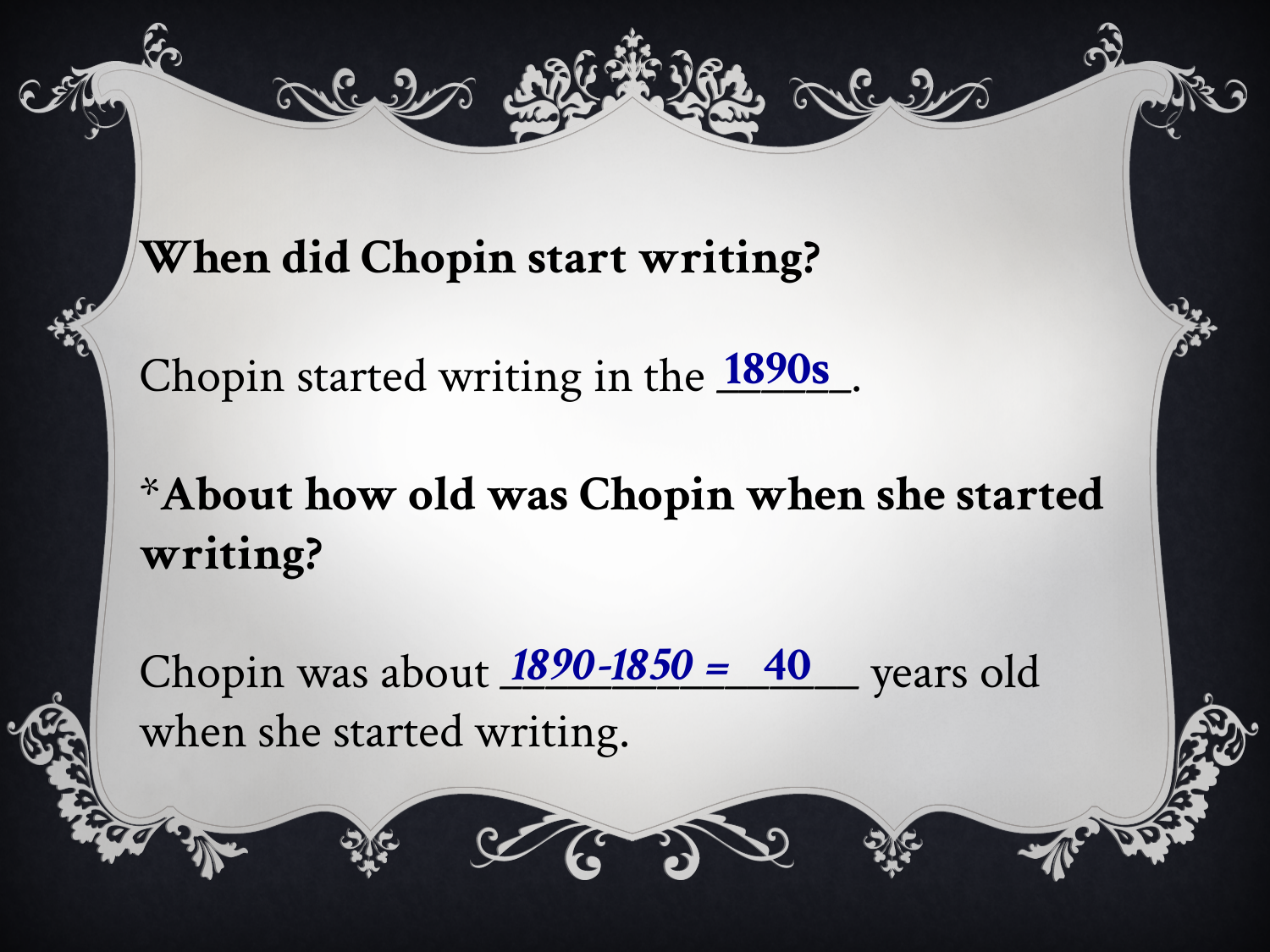

When did Chopin start writing?

Chopin started writing in the ______.

*About how old was Chopin when she started writing?

Chopin was about ________________ years old when she started writing.

1890s
1890-1850 =

40